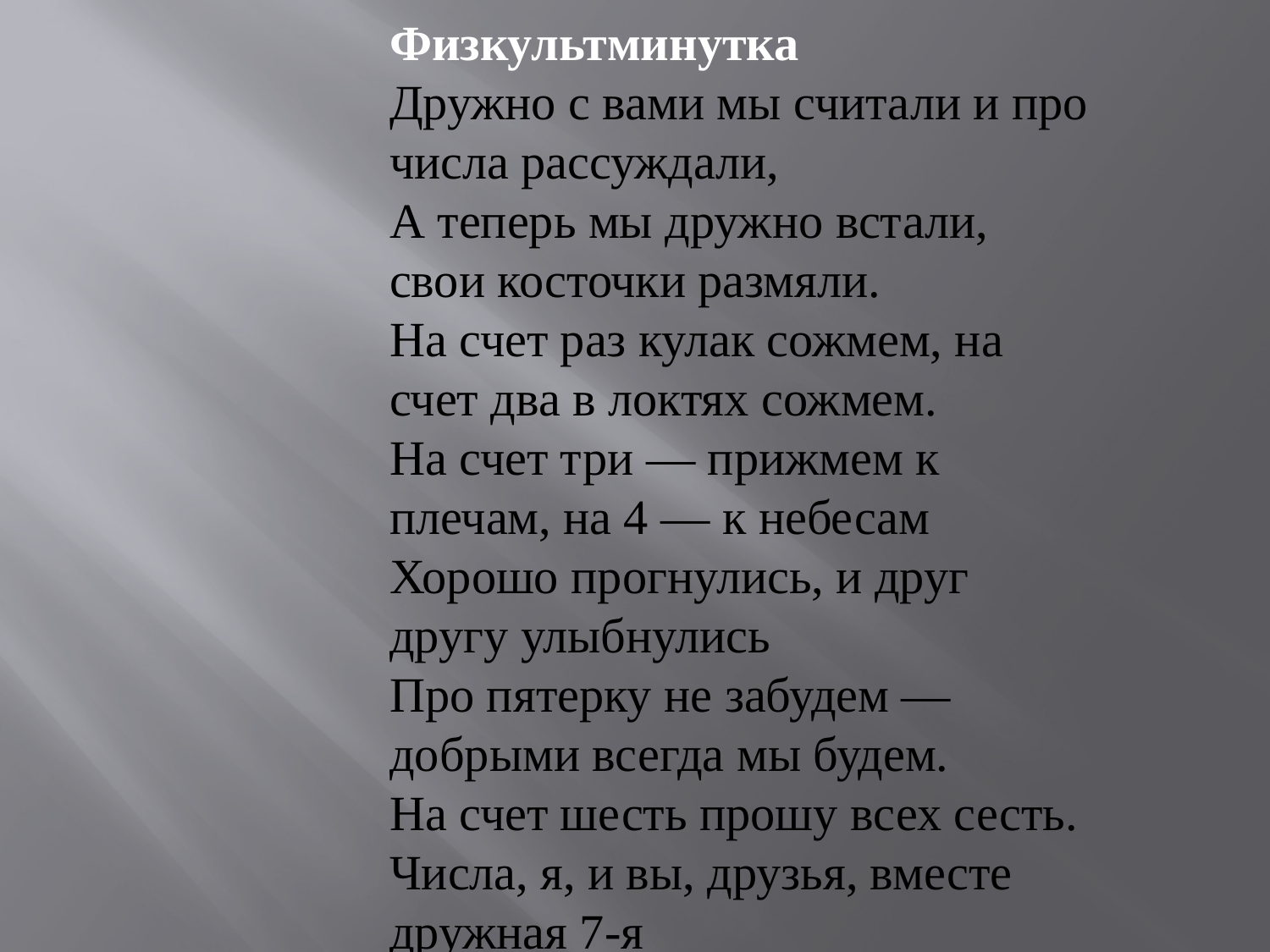

Физкультминутка
Дружно с вами мы считали и про числа рассуждали,
А теперь мы дружно встали, свои косточки размяли.
На счет раз кулак сожмем, на счет два в локтях сожмем.
На счет три — прижмем к плечам, на 4 — к небесам
Хорошо прогнулись, и друг другу улыбнулись
Про пятерку не забудем — добрыми всегда мы будем.
На счет шесть прошу всех сесть.
Числа, я, и вы, друзья, вместе дружная 7-я